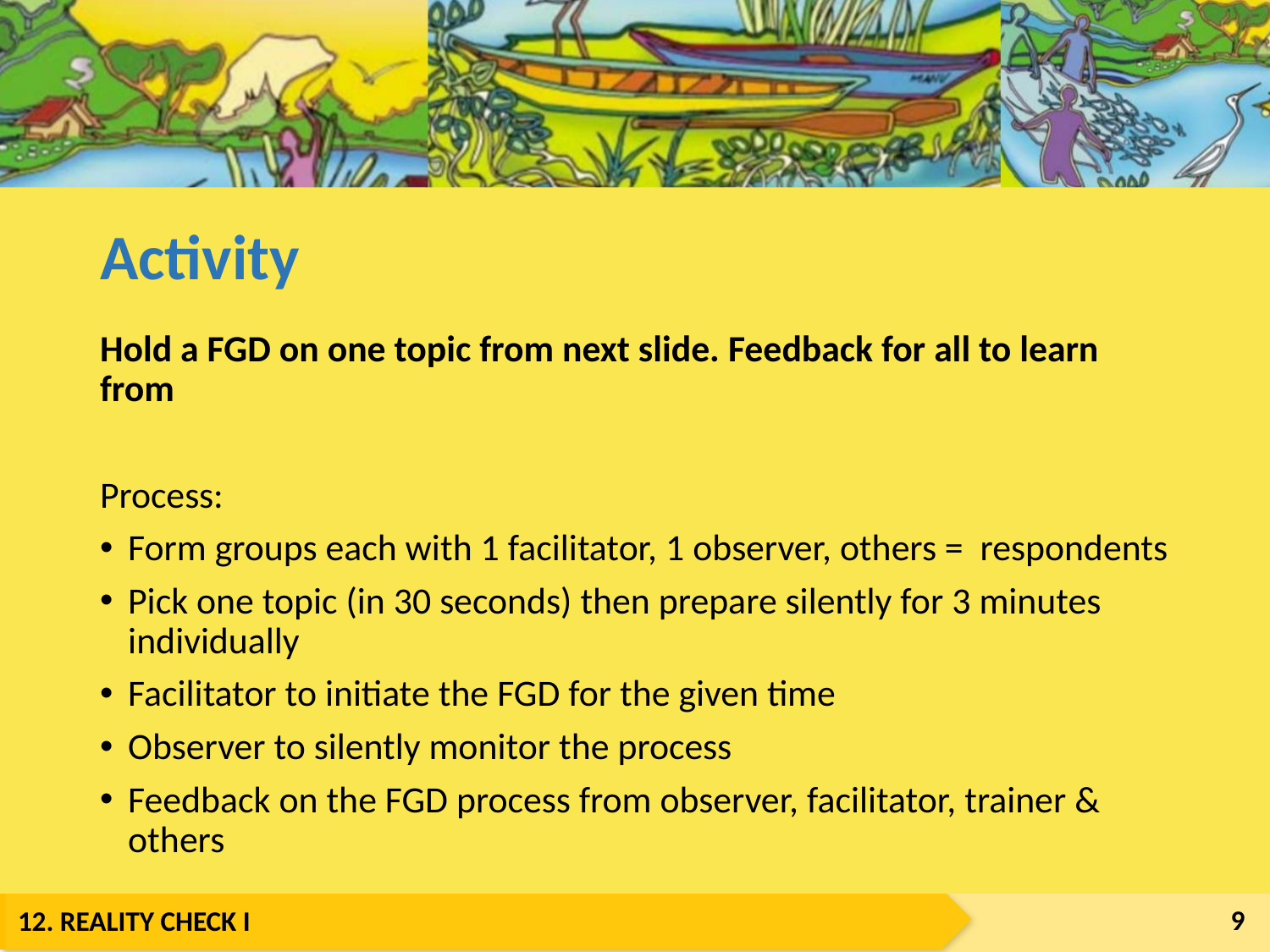

# Activity
Hold a FGD on one topic from next slide. Feedback for all to learn from

Process:
Form groups each with 1 facilitator, 1 observer, others =  respondents
Pick one topic (in 30 seconds) then prepare silently for 3 minutes individually
Facilitator to initiate the FGD for the given time
Observer to silently monitor the process
Feedback on the FGD process from observer, facilitator, trainer & others
9